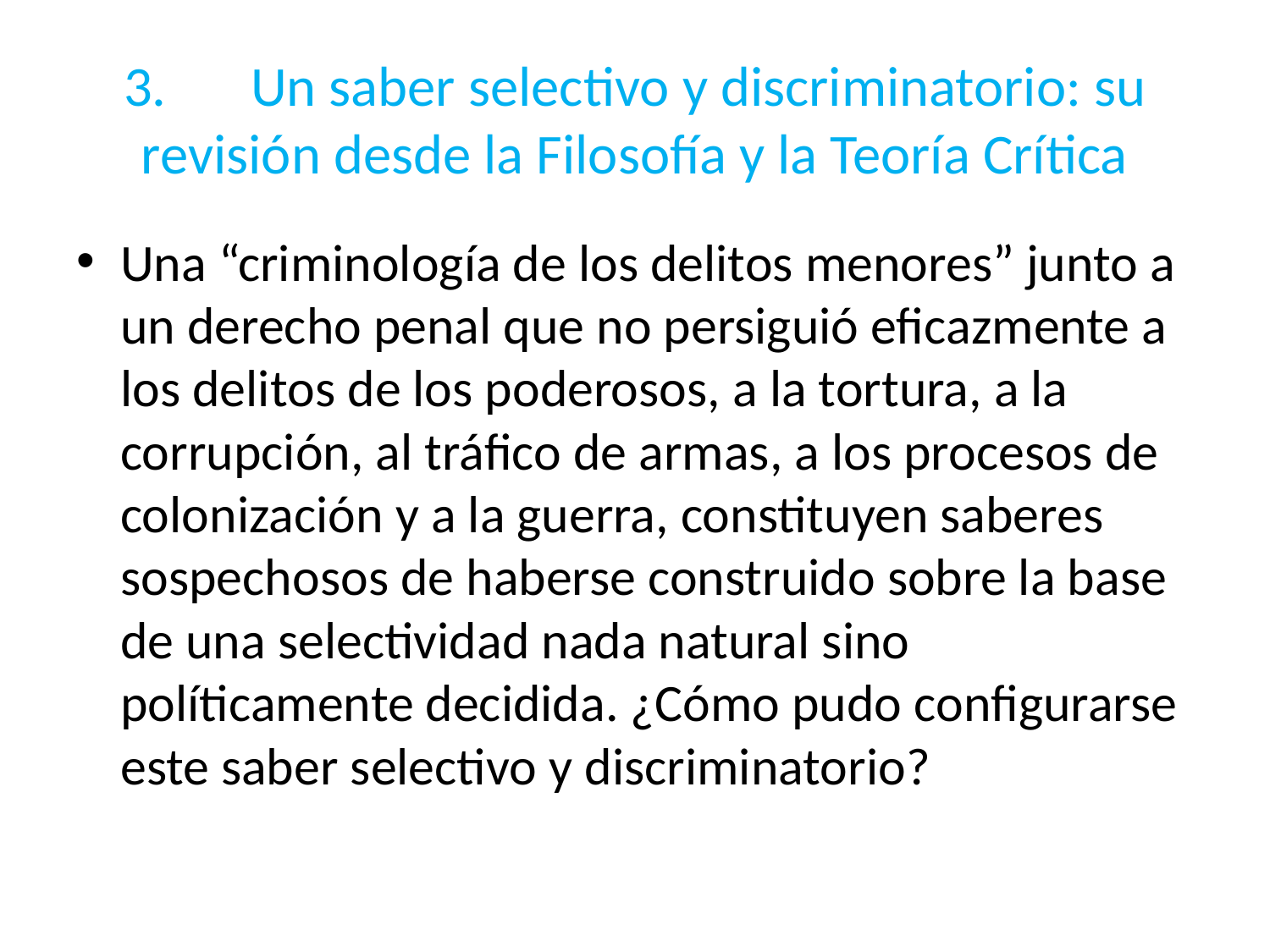

# 3.	Un saber selectivo y discriminatorio: su revisión desde la Filosofía y la Teoría Crítica
Una “criminología de los delitos menores” junto a un derecho penal que no persiguió eficazmente a los delitos de los poderosos, a la tortura, a la corrupción, al tráfico de armas, a los procesos de colonización y a la guerra, constituyen saberes sospechosos de haberse construido sobre la base de una selectividad nada natural sino políticamente decidida. ¿Cómo pudo configurarse este saber selectivo y discriminatorio?